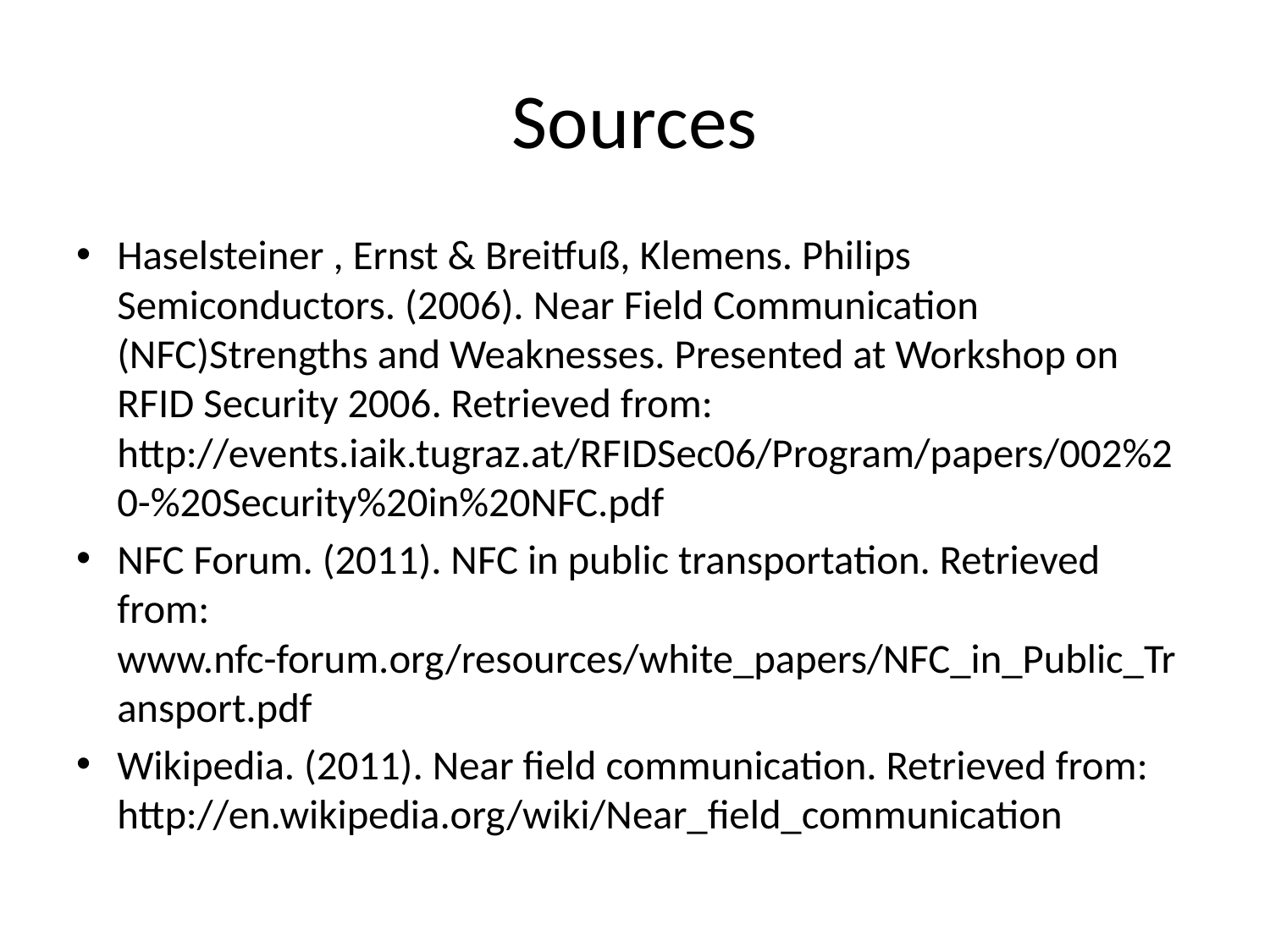

# Sources
Haselsteiner , Ernst & Breitfuß, Klemens. Philips Semiconductors. (2006). Near Field Communication (NFC)Strengths and Weaknesses. Presented at Workshop on RFID Security 2006. Retrieved from: http://events.iaik.tugraz.at/RFIDSec06/Program/papers/002%20-%20Security%20in%20NFC.pdf
NFC Forum. (2011). NFC in public transportation. Retrieved from: www.nfc-forum.org/resources/white_papers/NFC_in_Public_Transport.pdf
Wikipedia. (2011). Near field communication. Retrieved from: http://en.wikipedia.org/wiki/Near_field_communication